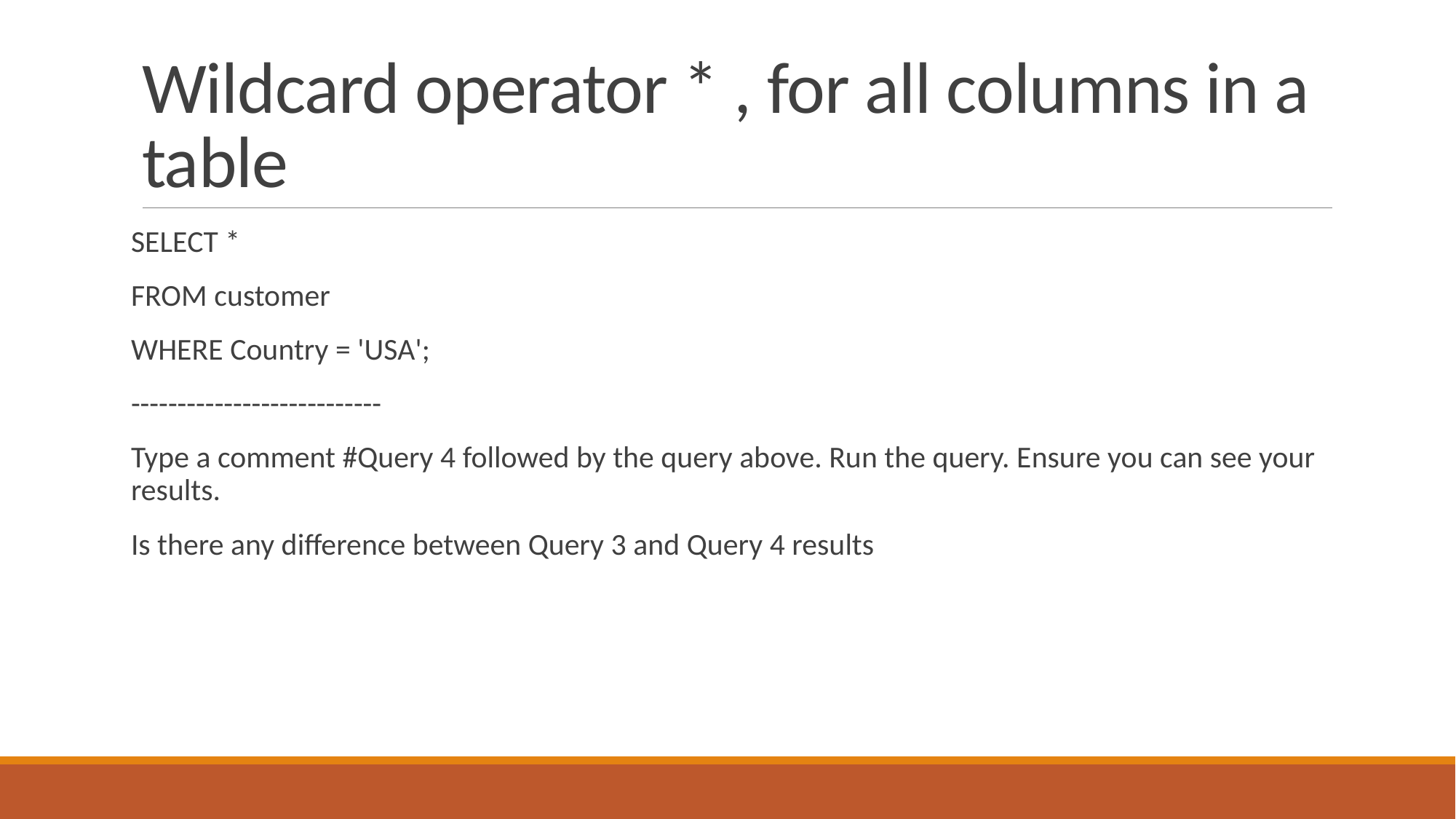

# Wildcard operator * , for all columns in a table
SELECT *
FROM customer
WHERE Country = 'USA';
---------------------------
Type a comment #Query 4 followed by the query above. Run the query. Ensure you can see your results.
Is there any difference between Query 3 and Query 4 results